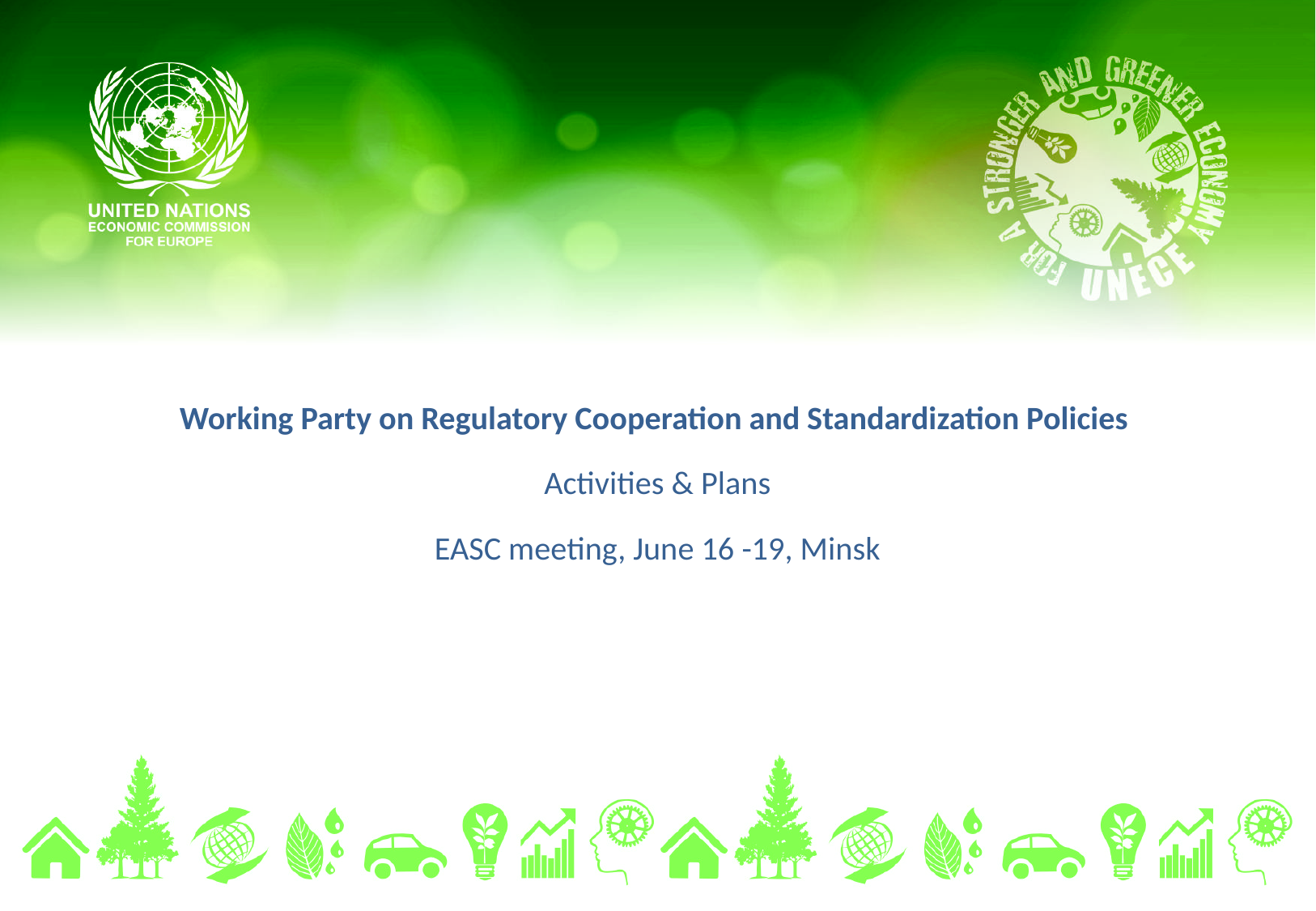

# Working Party on Regulatory Cooperation and Standardization Policies Activities & Plans EASC meeting, June 16 -19, Minsk